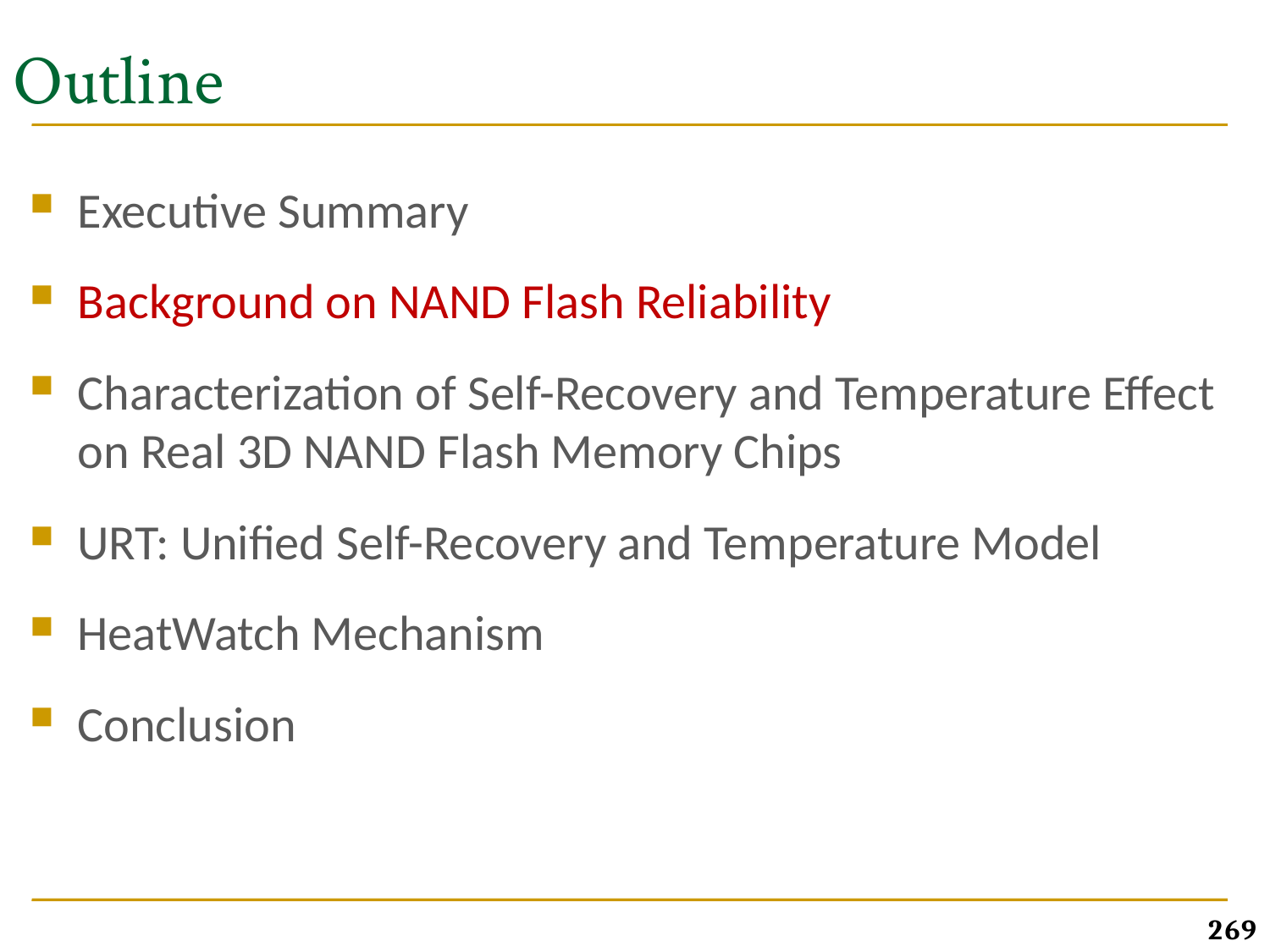

# Outline
Executive Summary
Background on NAND Flash Reliability
Characterization of Self-Recovery and Temperature Effect on Real 3D NAND Flash Memory Chips
URT: Unified Self-Recovery and Temperature Model
HeatWatch Mechanism
Conclusion
269